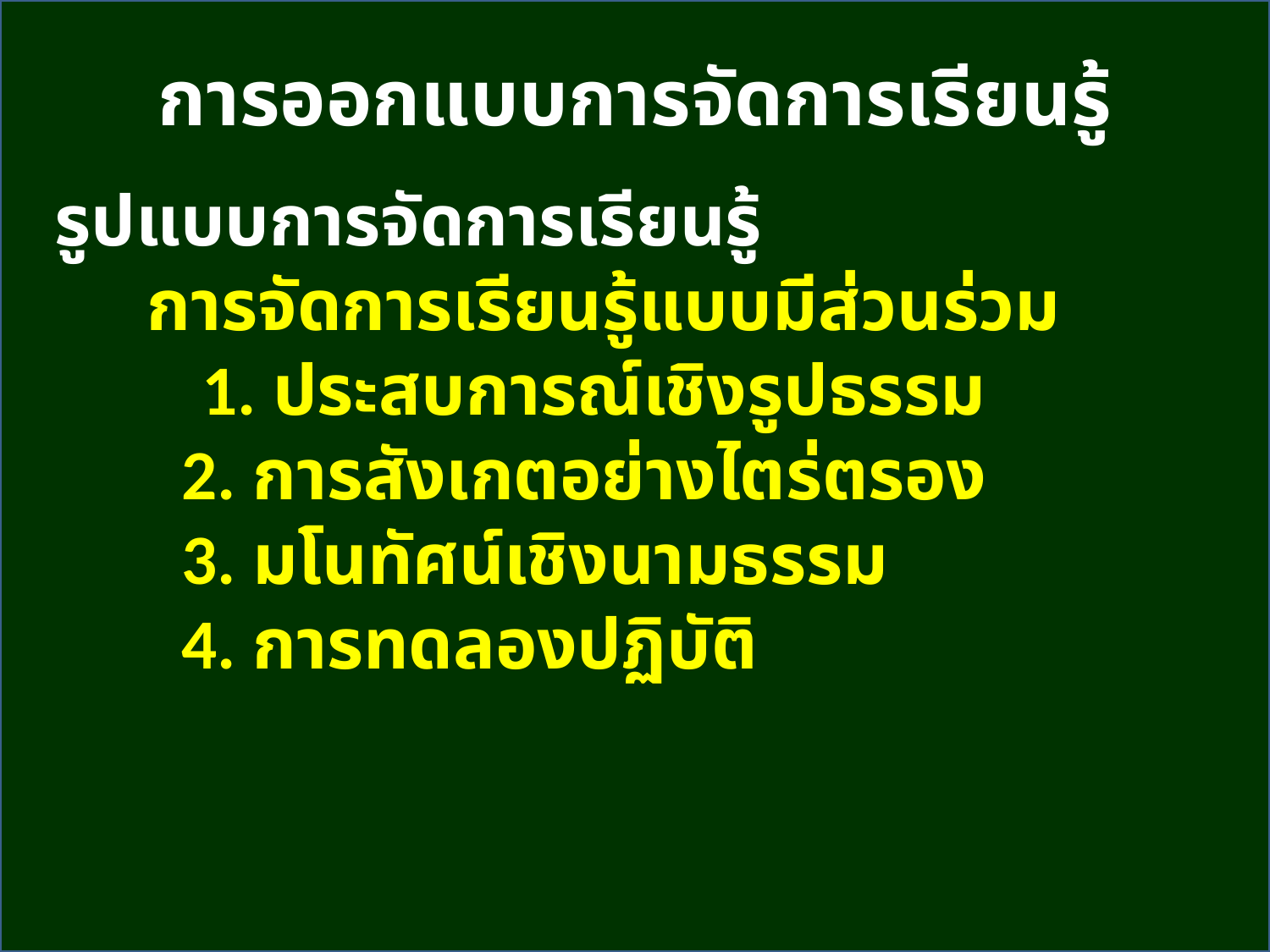

การออกแบบการจัดการเรียนรู้
รูปแบบการจัดการเรียนรู้
     การจัดการเรียนรู้แบบมีส่วนร่วม
        1. ประสบการณ์เชิงรูปธรรม
 	2. การสังเกตอย่างไตร่ตรอง
 	3. มโนทัศน์เชิงนามธรรม
 	4. การทดลองปฏิบัติ